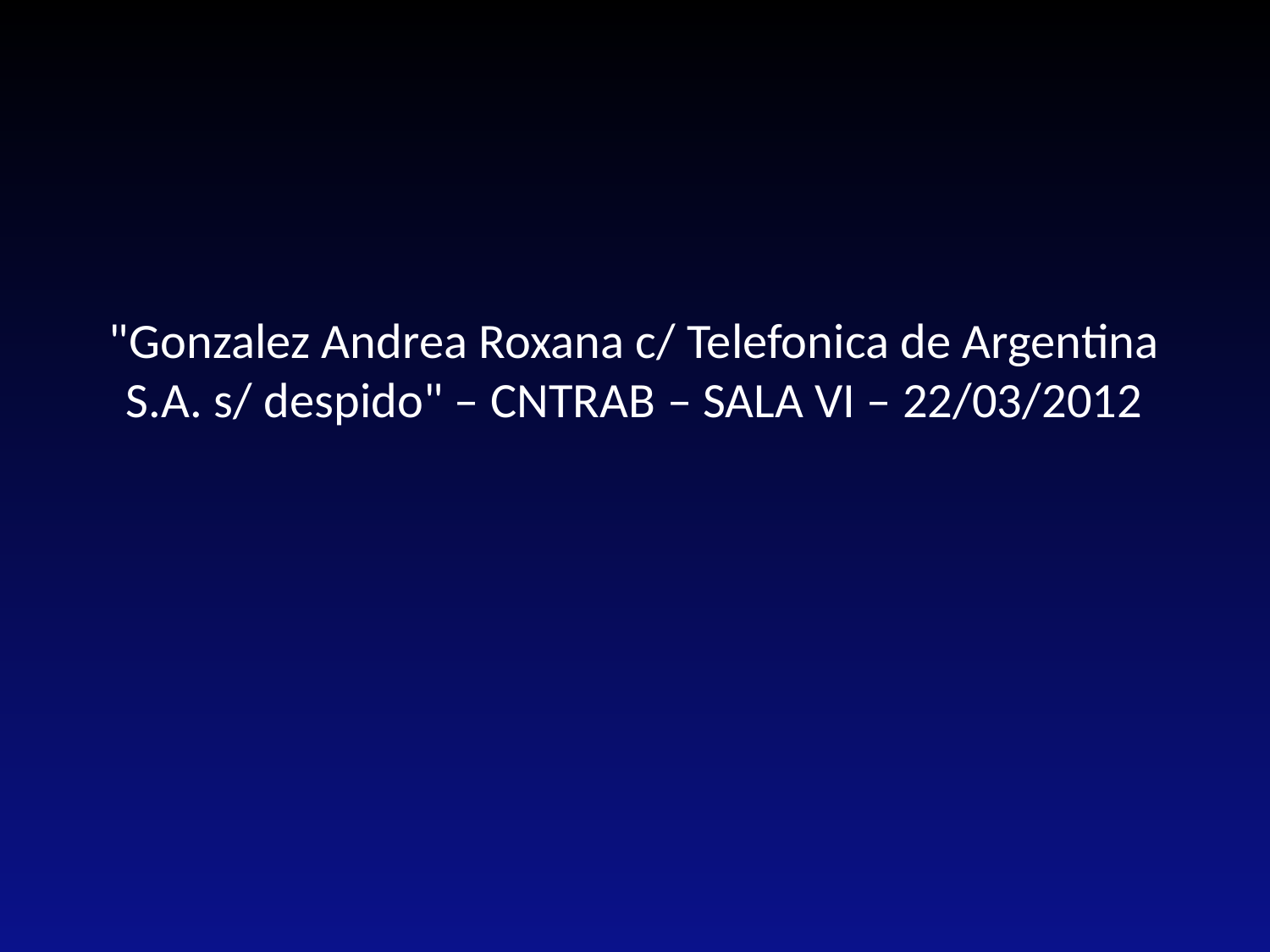

# "Gonzalez Andrea Roxana c/ Telefonica de Argentina S.A. s/ despido" – CNTRAB – SALA VI – 22/03/2012